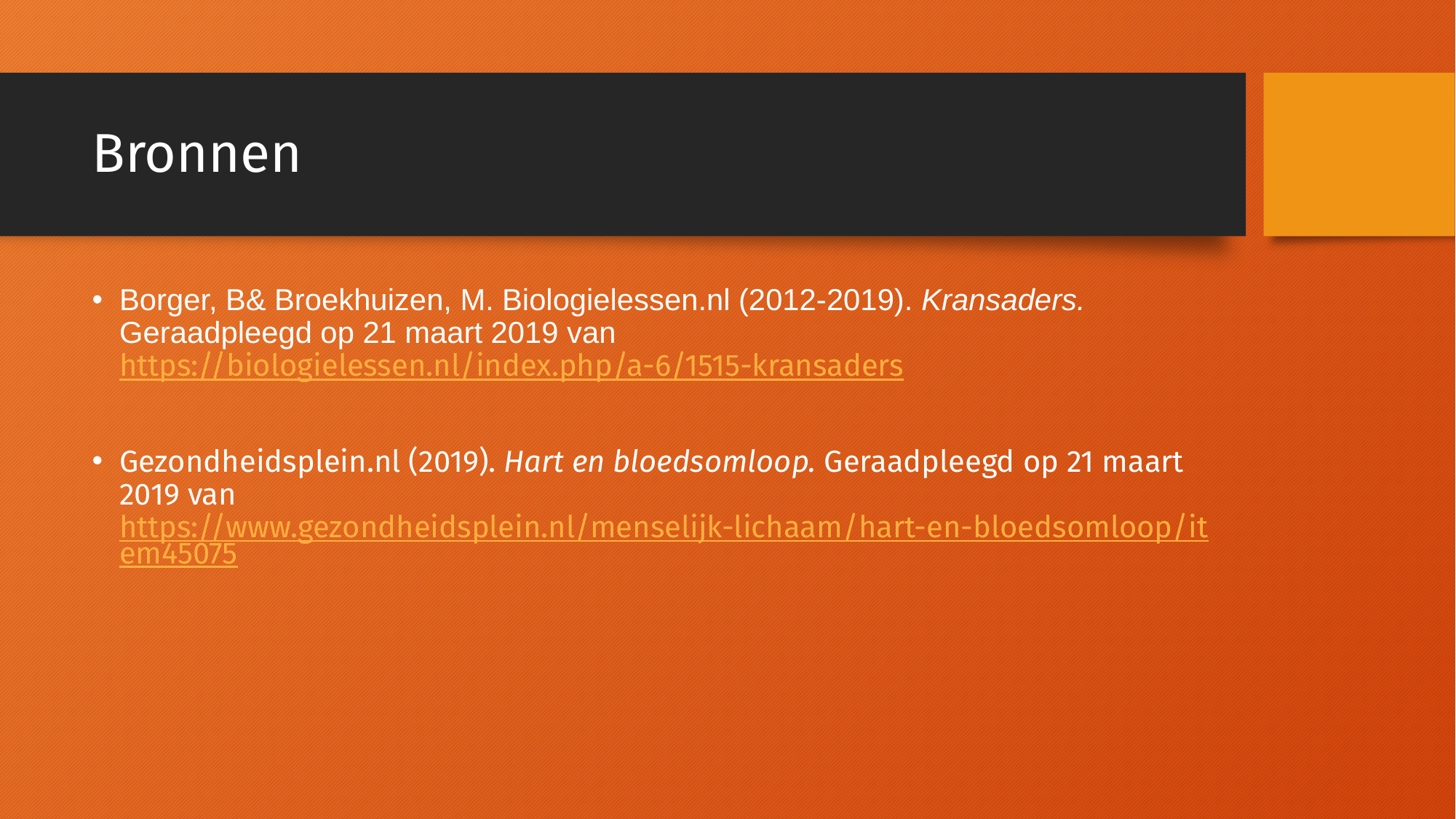

# Bronnen
Borger, B& Broekhuizen, M. Biologielessen.nl (2012-2019). Kransaders. Geraadpleegd op 21 maart 2019 van https://biologielessen.nl/index.php/a-6/1515-kransaders

Gezondheidsplein.nl (2019). Hart en bloedsomloop. Geraadpleegd op 21 maart 2019 van https://www.gezondheidsplein.nl/menselijk-lichaam/hart-en-bloedsomloop/item45075